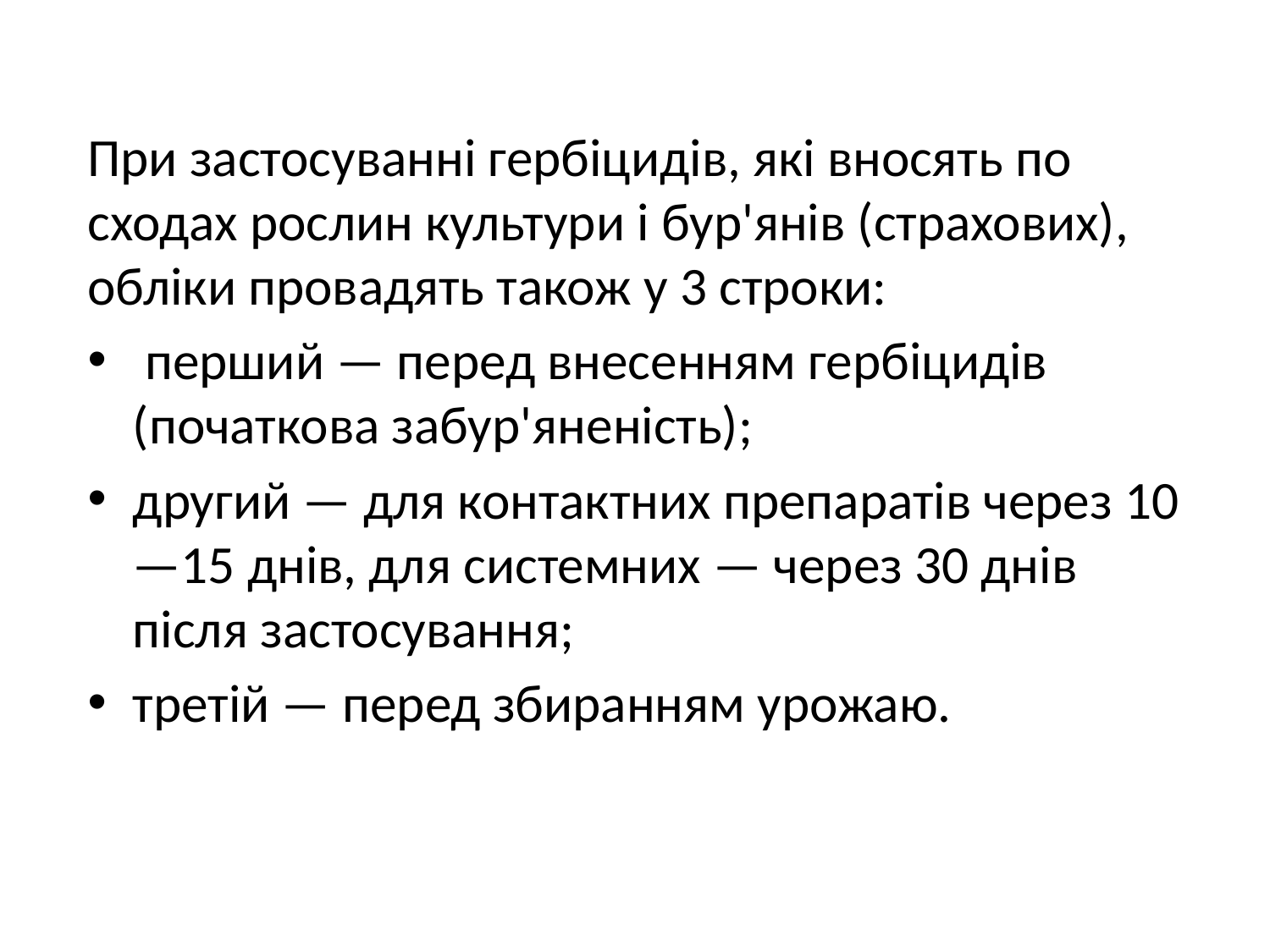

При застосуванні гербіцидів, які вносять по сходах рослин культури і бур'янів (страхових), обліки провадять також у 3 строки:
 перший — перед внесенням гербіцидів (початкова забур'яненість);
другий — для контактних препаратів через 10—15 днів, для системних — через 30 днів після застосування;
третій — перед збиранням урожаю.